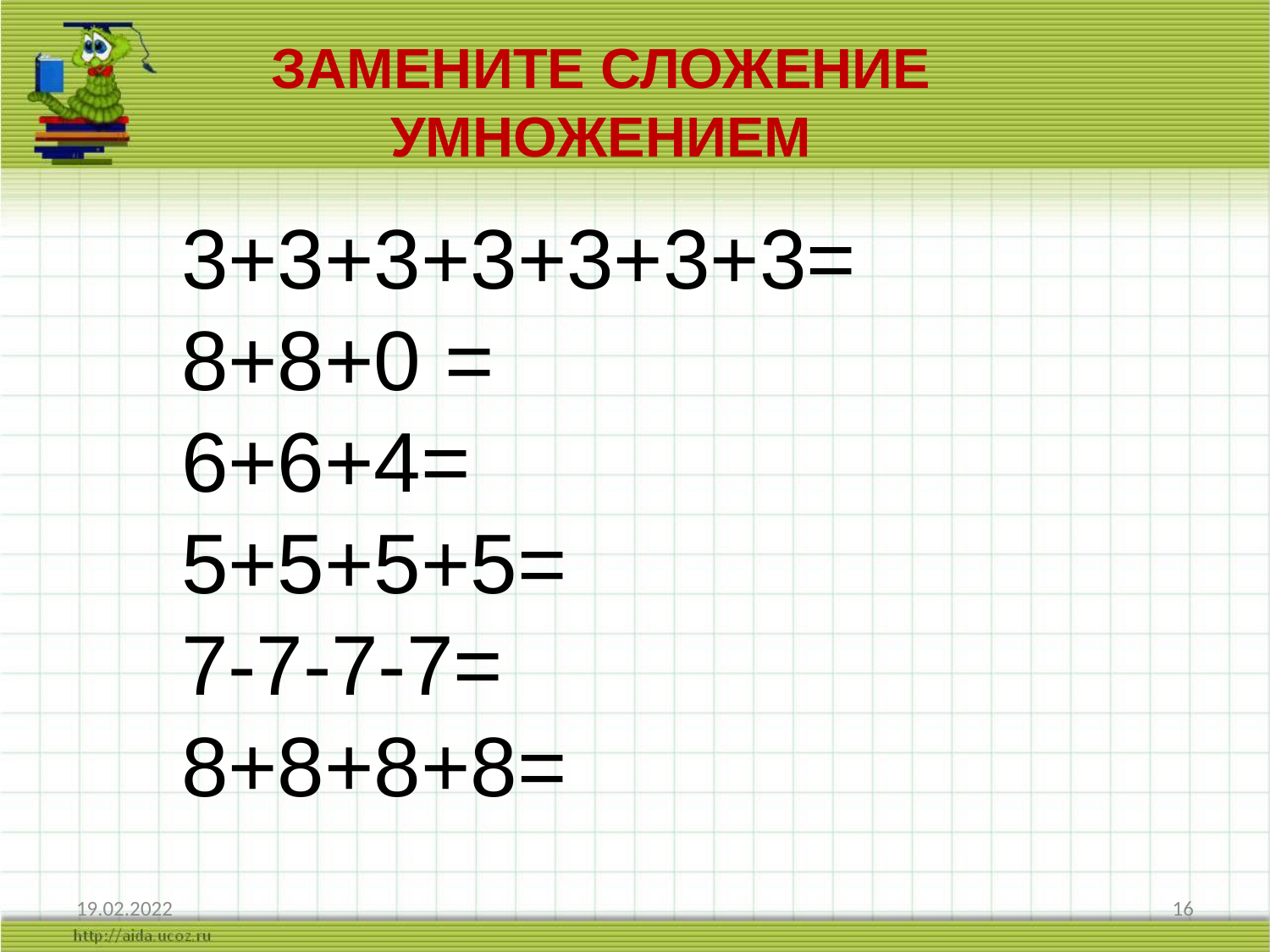

Замените сложение
умножением
#
3+3+3+3+3+3+3=
8+8+0 =
6+6+4=
5+5+5+5=
7-7-7-7=
8+8+8+8=

19.02.2022
16